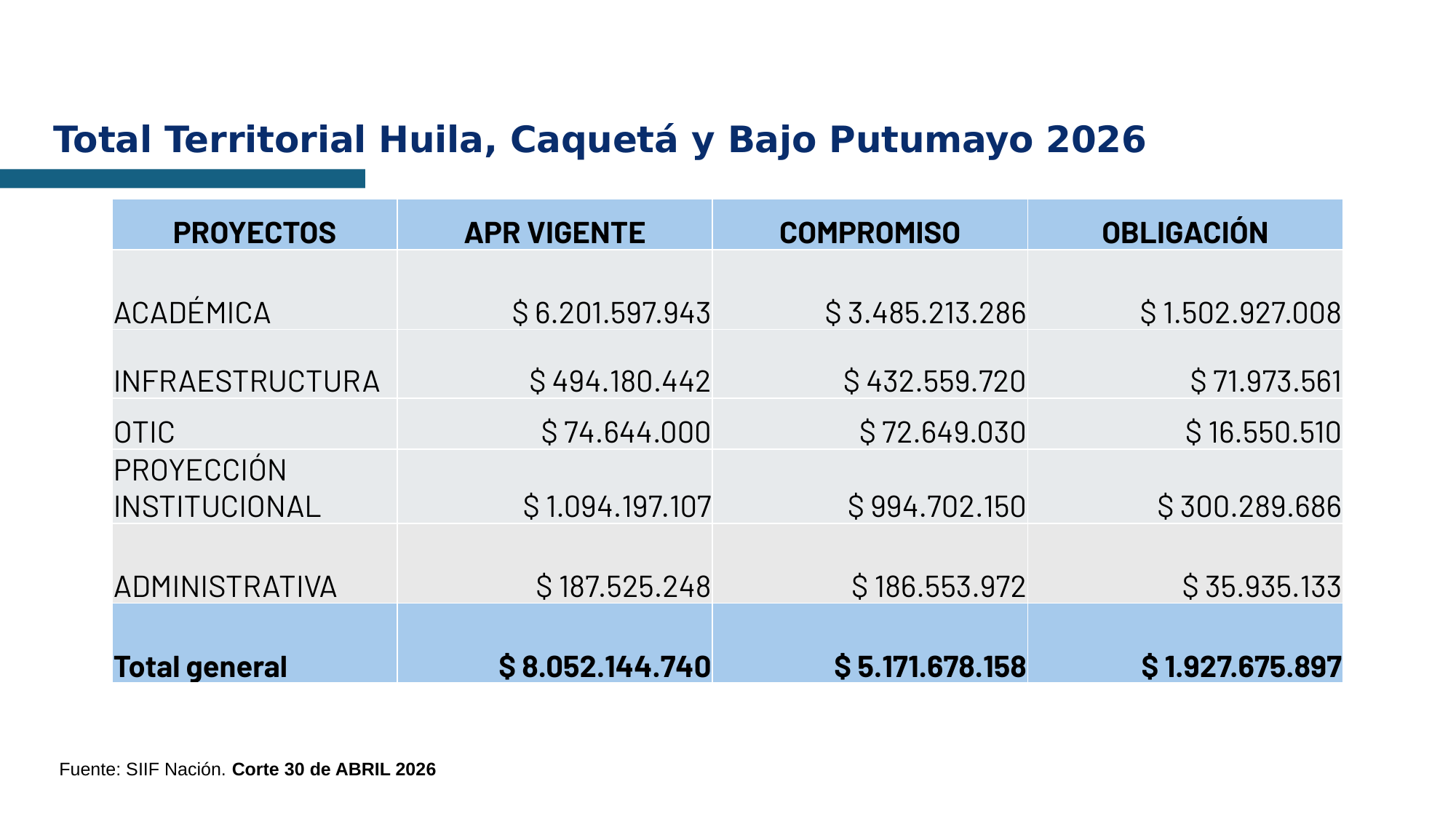

Total Territorial Huila, Caquetá y Bajo Putumayo 2026

| PROYECTOS | APR VIGENTE | COMPROMISO | OBLIGACIÓN |
| --- | --- | --- | --- |
| ACADÉMICA | $ 6.201.597.943 | $ 3.485.213.286 | $ 1.502.927.008 |
| INFRAESTRUCTURA | $ 494.180.442 | $ 432.559.720 | $ 71.973.561 |
| OTIC | $ 74.644.000 | $ 72.649.030 | $ 16.550.510 |
| PROYECCIÓN INSTITUCIONAL | $ 1.094.197.107 | $ 994.702.150 | $ 300.289.686 |
| ADMINISTRATIVA | $ 187.525.248 | $ 186.553.972 | $ 35.935.133 |
| Total general | $ 8.052.144.740 | $ 5.171.678.158 | $ 1.927.675.897 |
Fuente: SIIF Nación. Corte 30 de ABRIL 2026